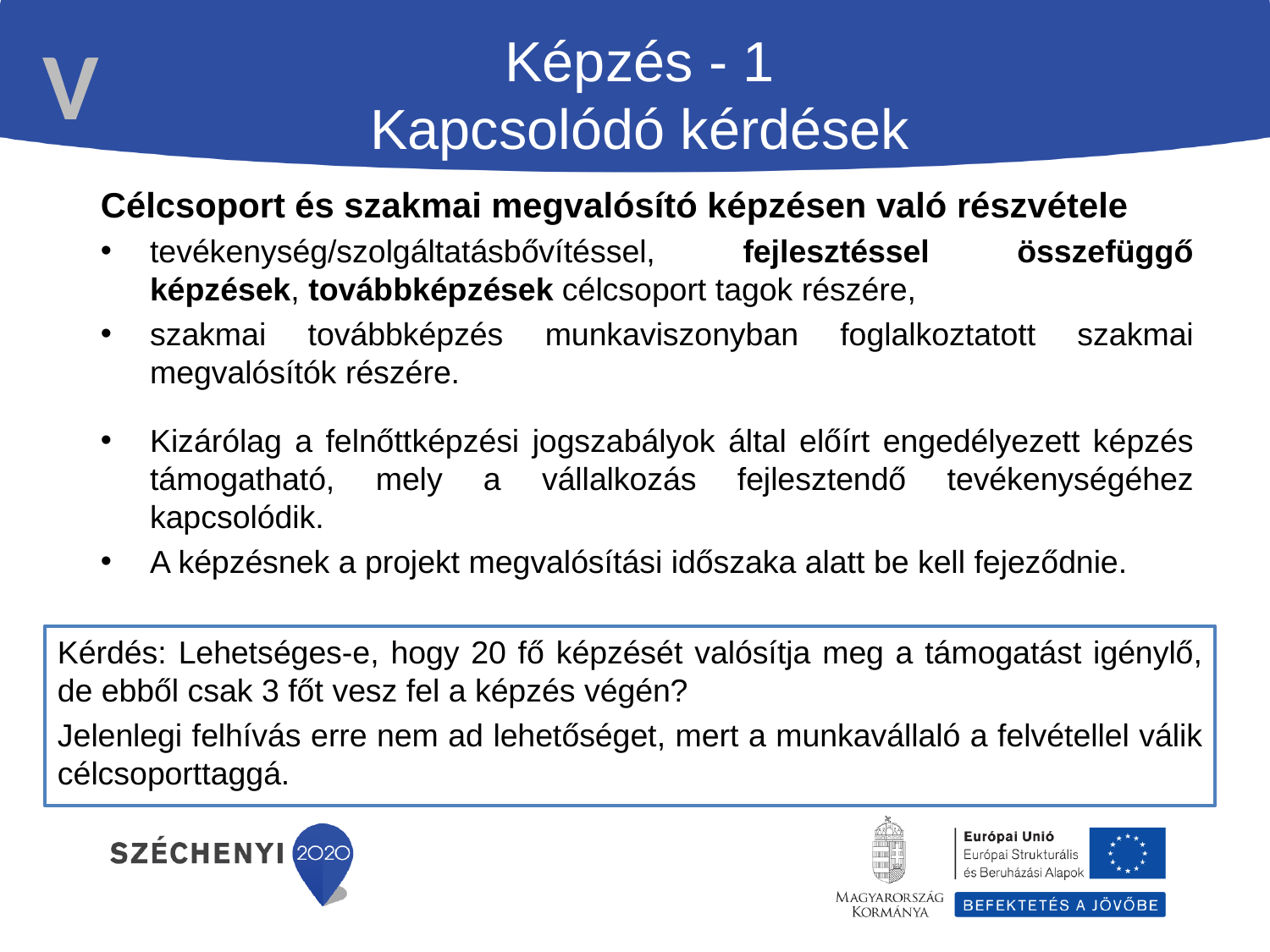

V
Képzés - 1
Kapcsolódó kérdések

Célcsoport és szakmai megvalósító képzésen való részvétele
tevékenység/szolgáltatásbővítéssel, fejlesztéssel összefüggő képzések, továbbképzések célcsoport tagok részére,
szakmai továbbképzés munkaviszonyban foglalkoztatott szakmai megvalósítók részére.

Kizárólag a felnőttképzési jogszabályok által előírt engedélyezett képzés támogatható, mely a vállalkozás fejlesztendő tevékenységéhez kapcsolódik.
A képzésnek a projekt megvalósítási időszaka alatt be kell fejeződnie.

Kérdés: Lehetséges-e, hogy 20 fő képzését valósítja meg a támogatást igénylő, de ebből csak 3 főt vesz fel a képzés végén?
Jelenlegi felhívás erre nem ad lehetőséget, mert a munkavállaló a felvétellel válik célcsoporttaggá.